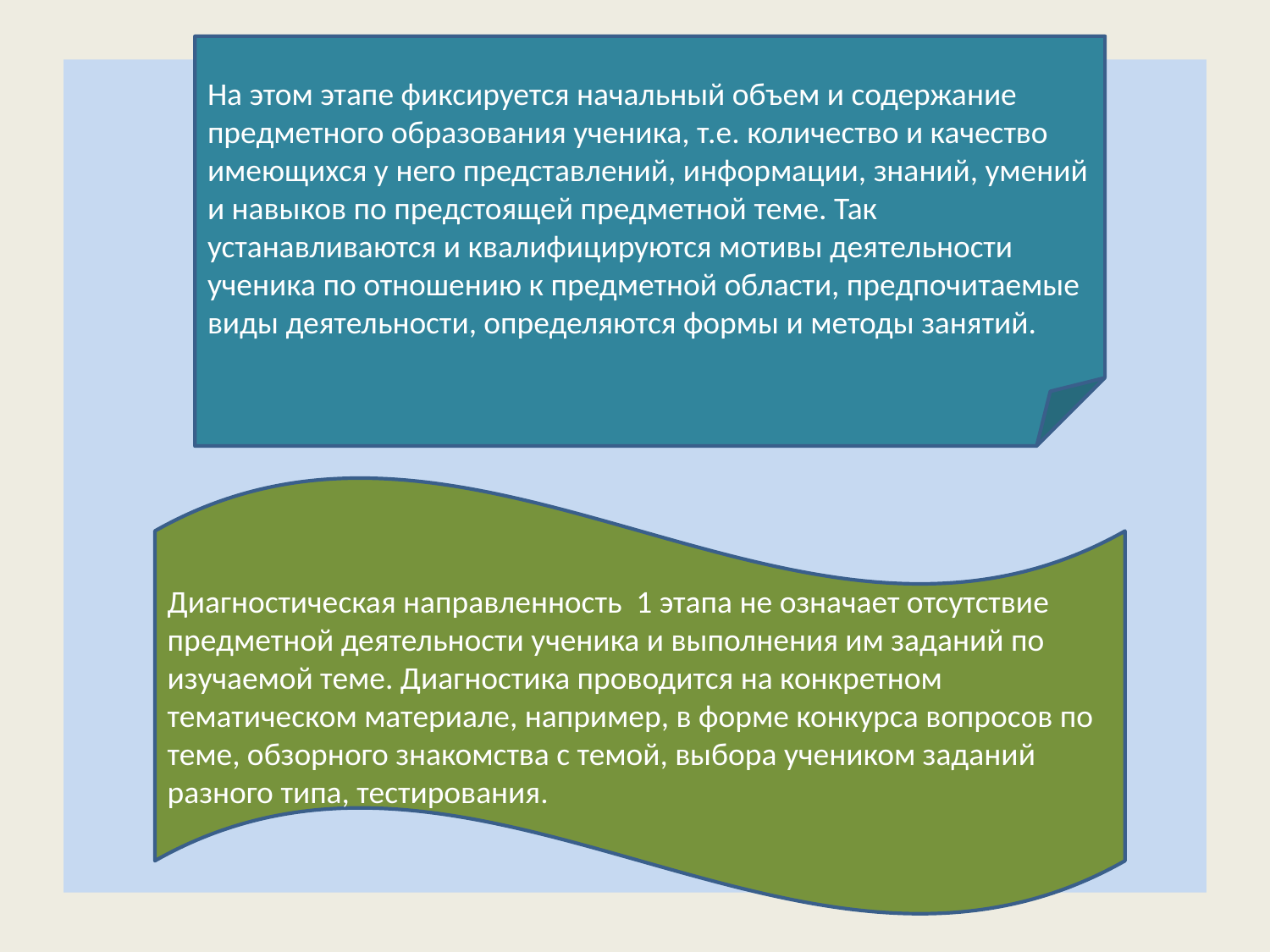

На этом этапе фиксируется начальный объем и содержание предметного образования ученика, т.е. количество и качество имеющихся у него представлений, информации, знаний, умений и навыков по предстоящей предметной теме. Так устанавливаются и квалифицируются мотивы деятельности ученика по отношению к предметной области, предпочитаемые виды деятельности, определяются формы и методы занятий.
#

Диагностическая направленность  1 этапа не означает отсутствие предметной деятельности ученика и выполнения им заданий по изучаемой теме. Диагностика проводится на конкретном тематическом материале, например, в форме конкурса вопросов по теме, обзорного знакомства с темой, выбора учеником заданий разного типа, тестирования.